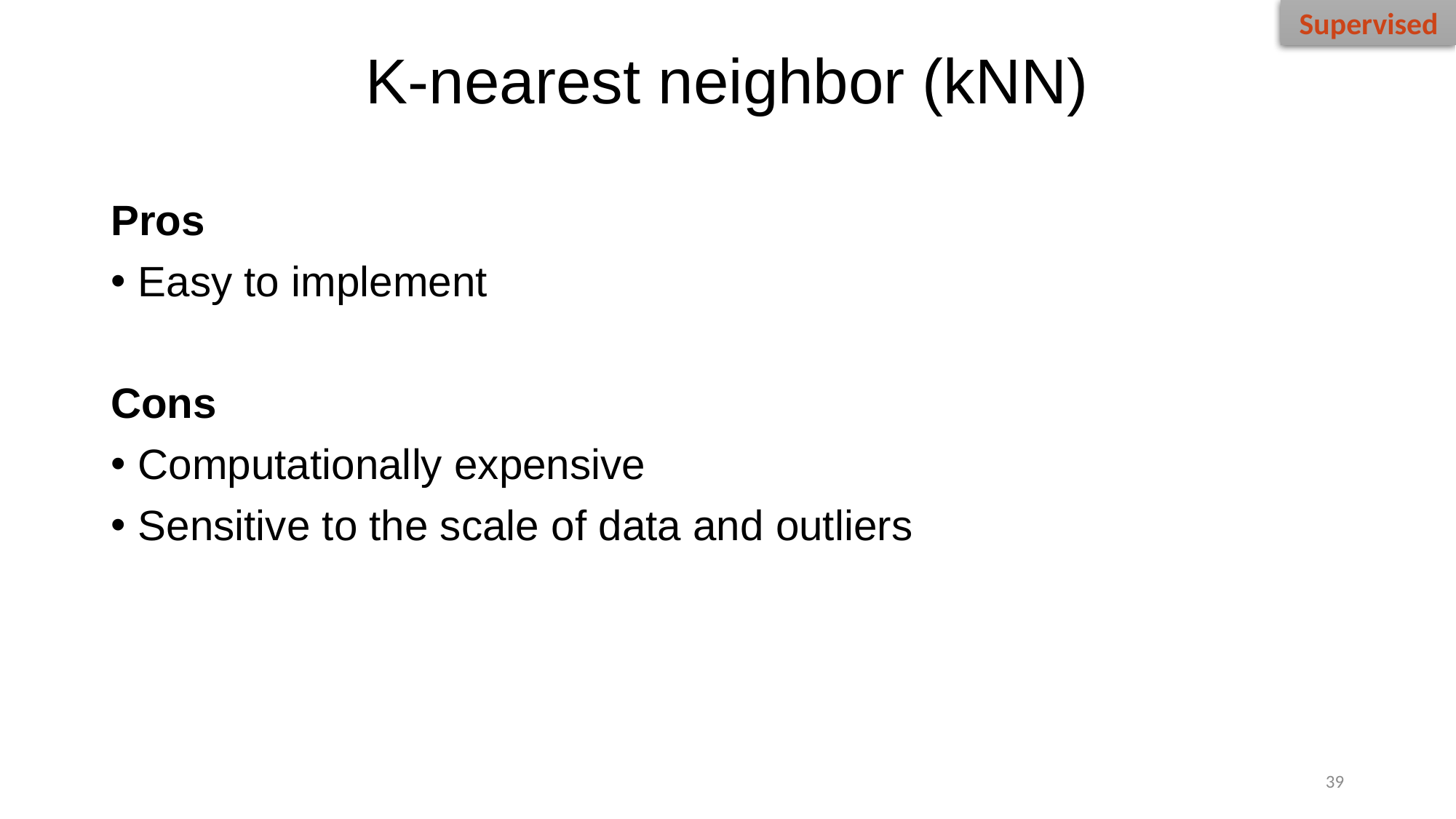

Supervised
# K-nearest neighbor (kNN)
Pros
Easy to implement

Cons
Computationally expensive
Sensitive to the scale of data and outliers
39